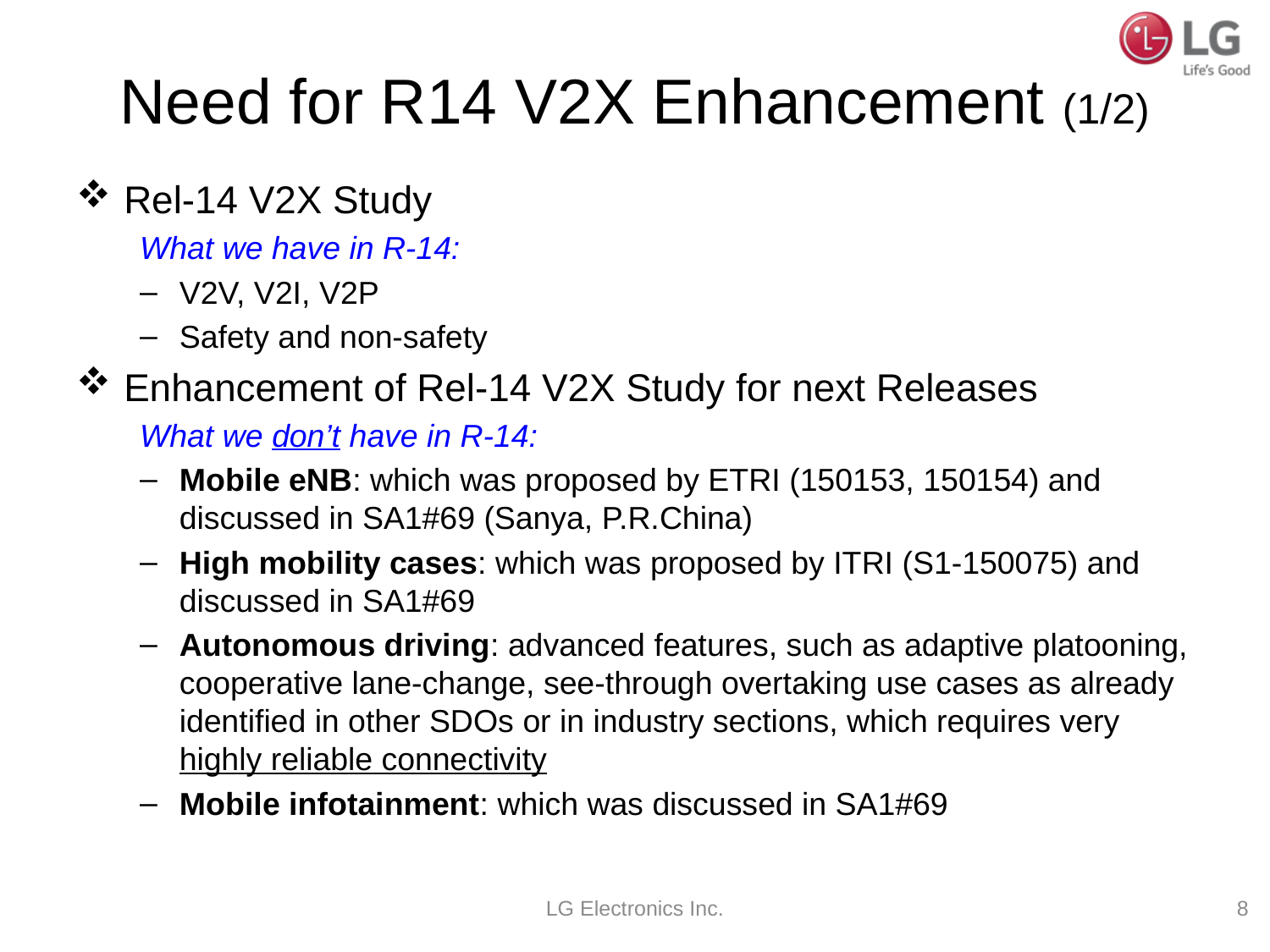

# Need for R14 V2X Enhancement (1/2)
Rel-14 V2X Study
What we have in R-14:
V2V, V2I, V2P
Safety and non-safety
Enhancement of Rel-14 V2X Study for next Releases
What we don’t have in R-14:
Mobile eNB: which was proposed by ETRI (150153, 150154) and discussed in SA1#69 (Sanya, P.R.China)
High mobility cases: which was proposed by ITRI (S1-150075) and discussed in SA1#69
Autonomous driving: advanced features, such as adaptive platooning, cooperative lane-change, see-through overtaking use cases as already identified in other SDOs or in industry sections, which requires very highly reliable connectivity
Mobile infotainment: which was discussed in SA1#69

LG Electronics Inc.
8